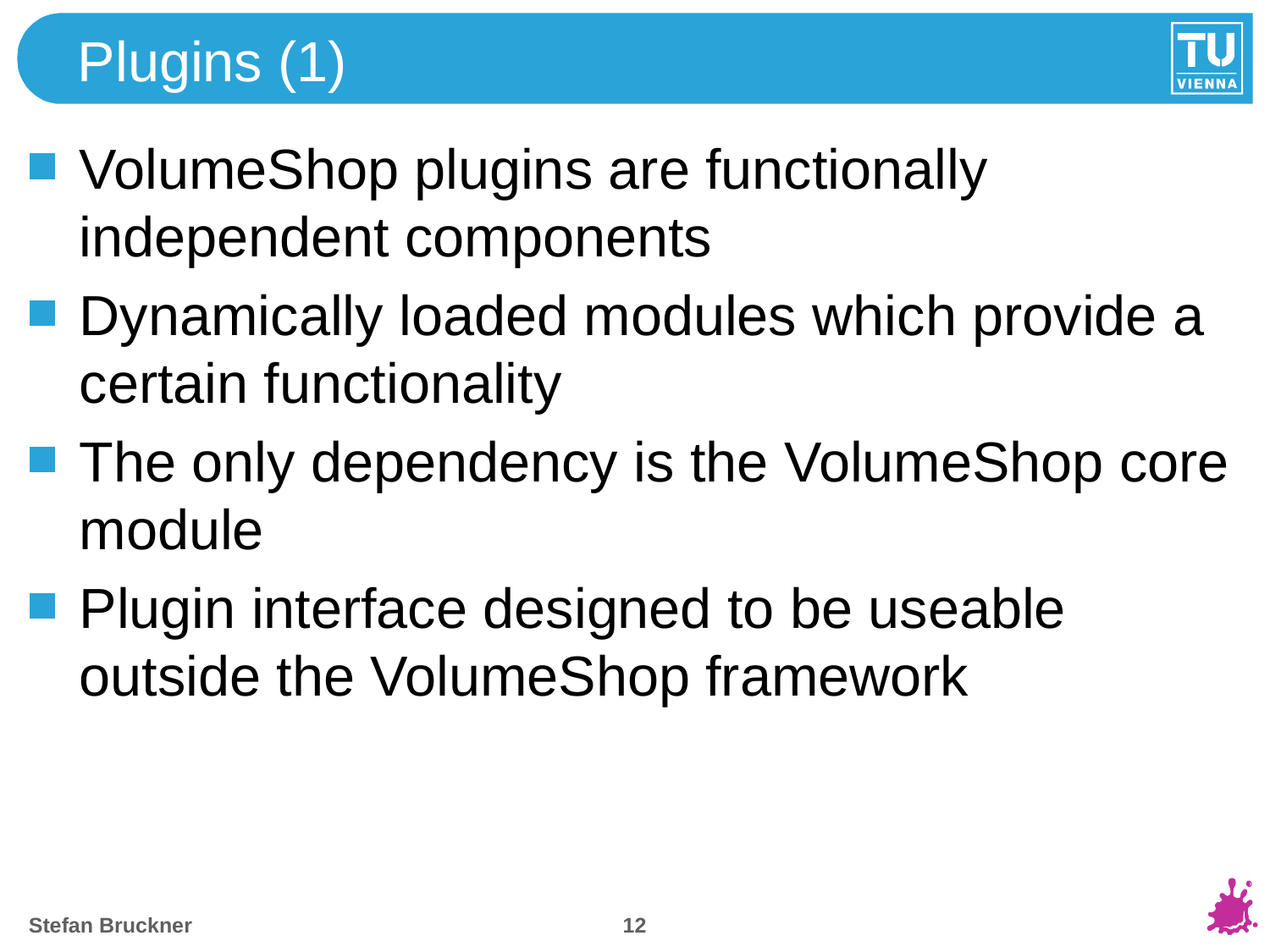

# Plugins (1)
VolumeShop plugins are functionally independent components
Dynamically loaded modules which provide a certain functionality
The only dependency is the VolumeShop core module
Plugin interface designed to be useable outside the VolumeShop framework

12
Stefan Bruckner